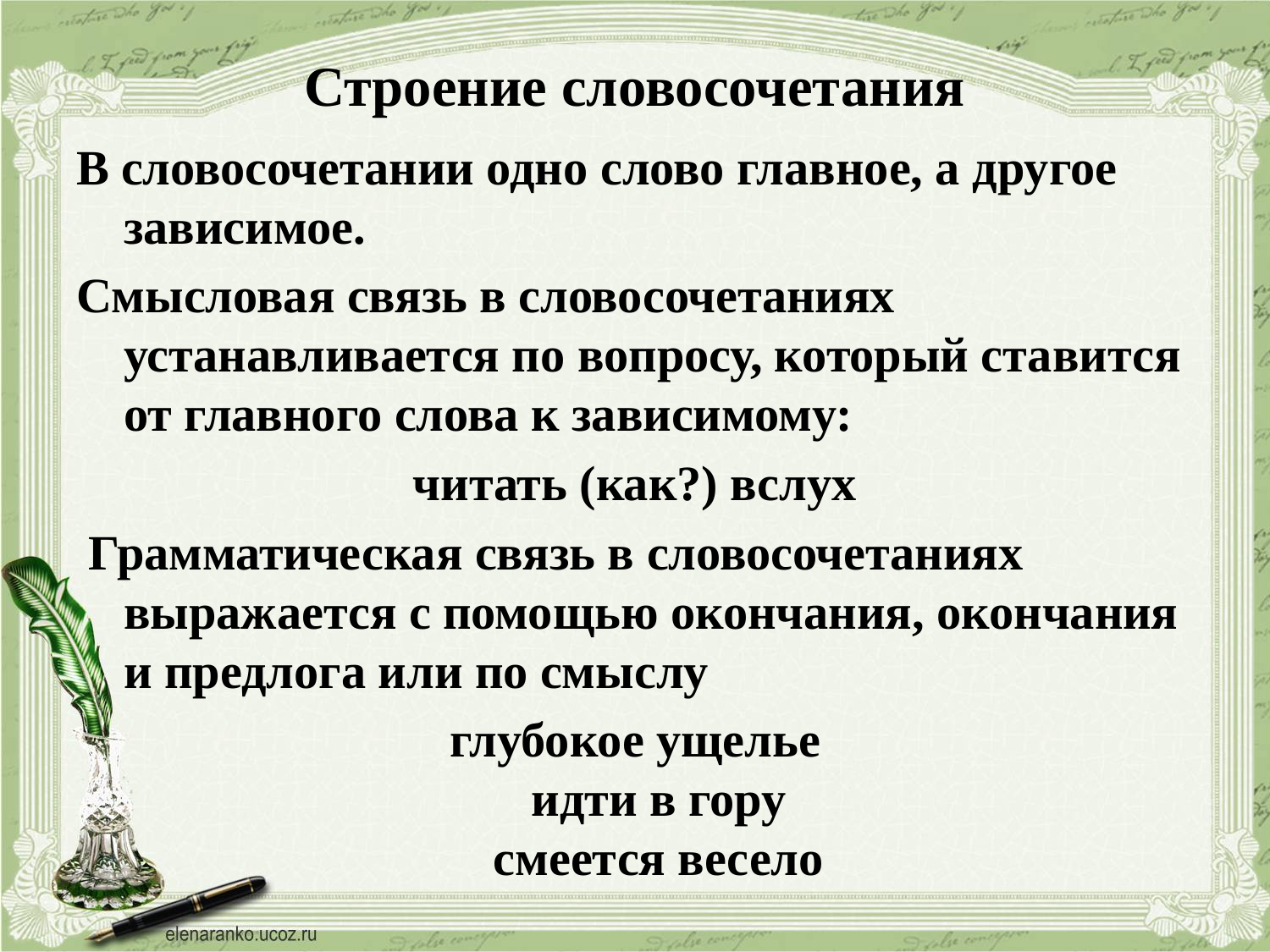

# Строение словосочетания
В словосочетании одно слово главное, а другое зависимое.
Смысловая связь в словосочетаниях устанавливается по вопросу, который ставится от главного слова к зависимому:
читать (как?) вслух
 Грамматическая связь в словосочетаниях выражается с помощью окончания, окончания и предлога или по смыслу
глубокое ущелье
идти в гору
смеется весело